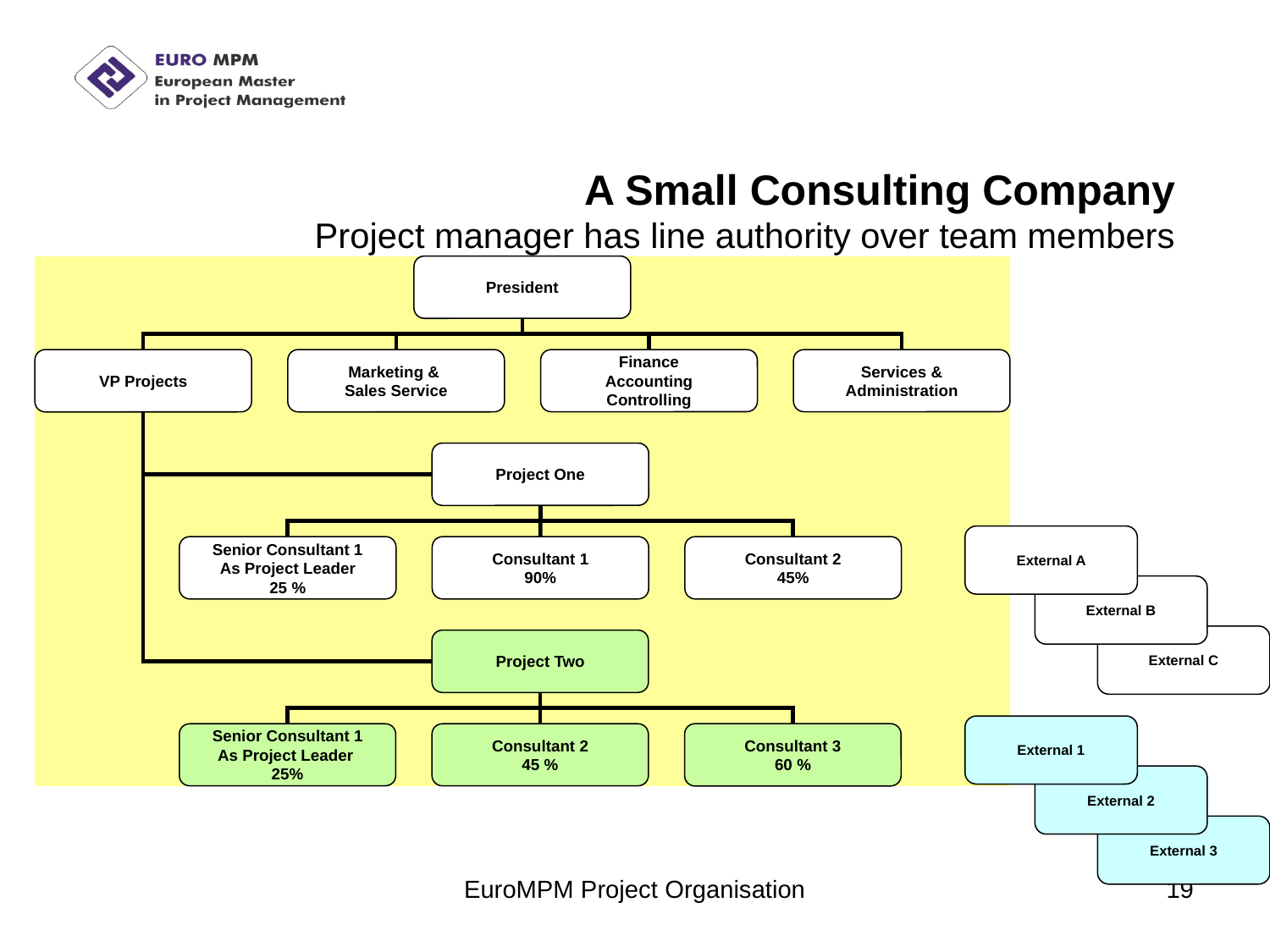

A Small Consulting Company
Project manager has line authority over team members

President
VP Projects

Marketing &
Sales Service

Finance
Accounting
Controlling
Services &
Administration
Project One

Senior Consultant 1
As Project Leader
25 %

Consultant 1
90%
Consultant 2
45%
Project Two
Senior Consultant 1
As Project Leader
25%
Consultant 2
45 %
Consultant 3
60 %
External A
External B
External C
External 1
External 2
External 3
EuroMPM Project Organisation
19